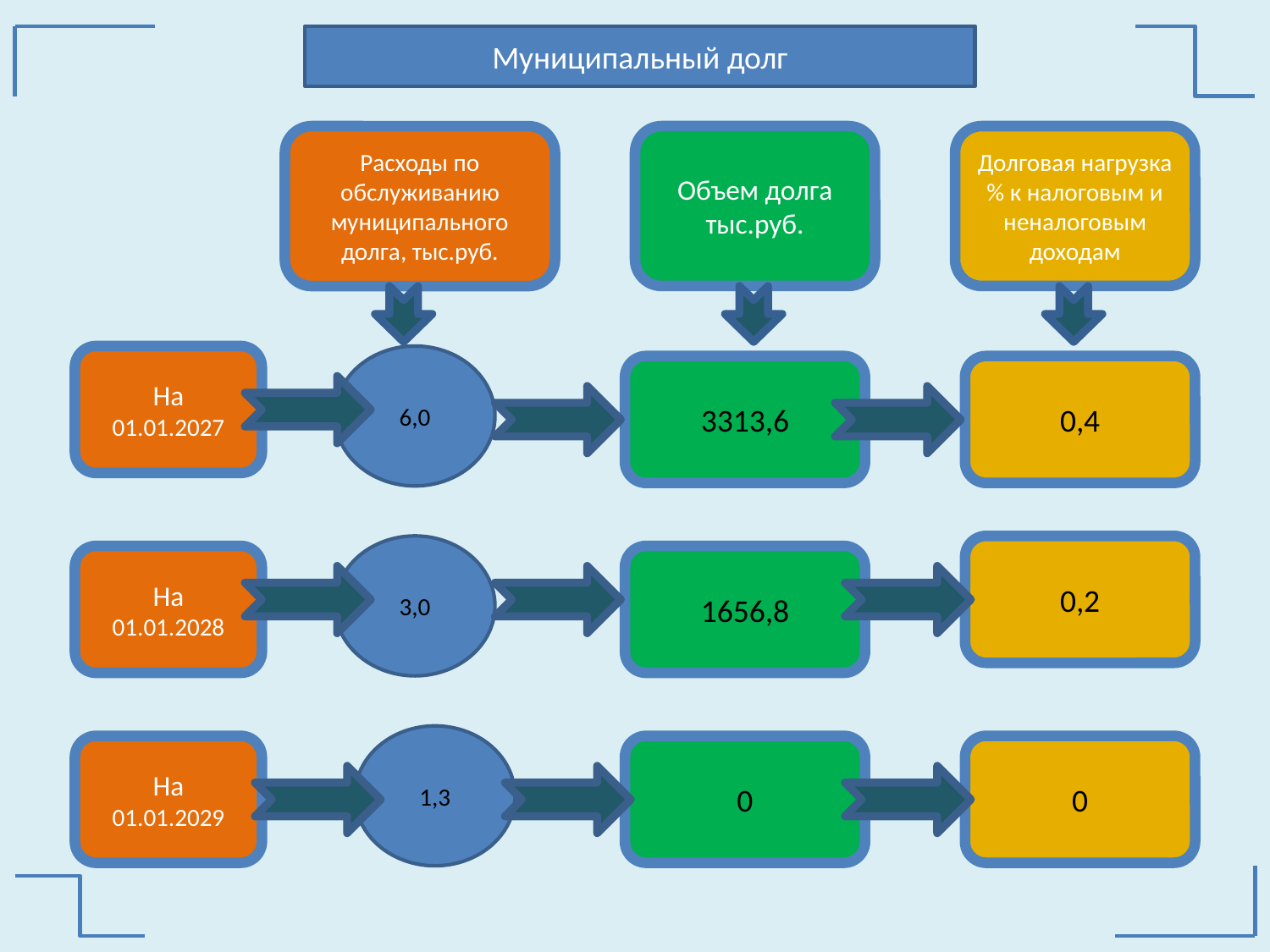

Муниципальный долг
Расходы по обслуживанию муниципального долга, тыс.руб.
Объем долга тыс.руб.
Долговая нагрузка % к налоговым и неналоговым доходам

На 01.01.2027
6,0
3313,6
0,4

3,0
0,2
На 01.01.2028
1656,8

1,3
На 01.01.2029
0
0